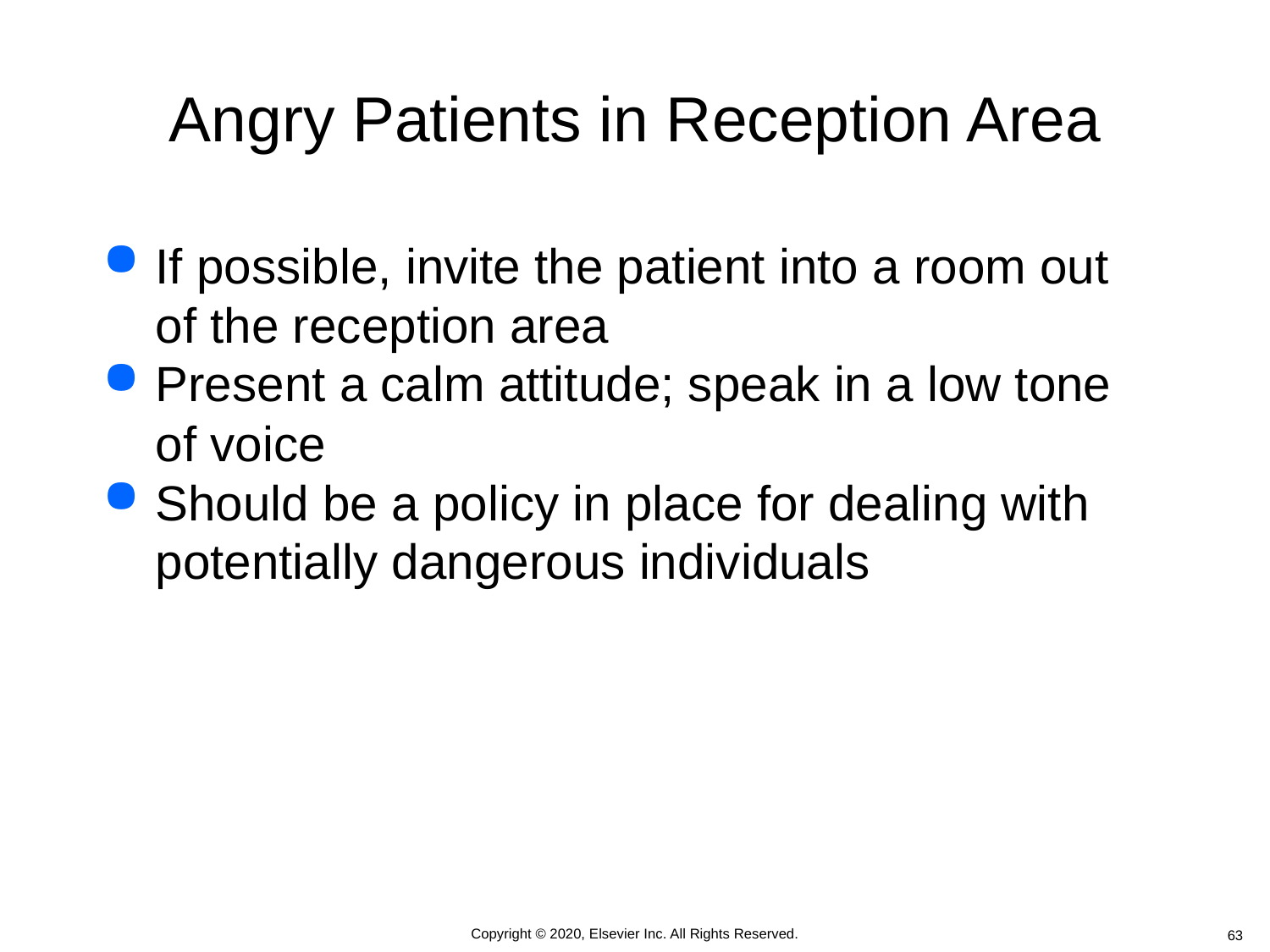

# Angry Patients in Reception Area
If possible, invite the patient into a room out of the reception area
Present a calm attitude; speak in a low tone of voice
Should be a policy in place for dealing with potentially dangerous individuals

 63